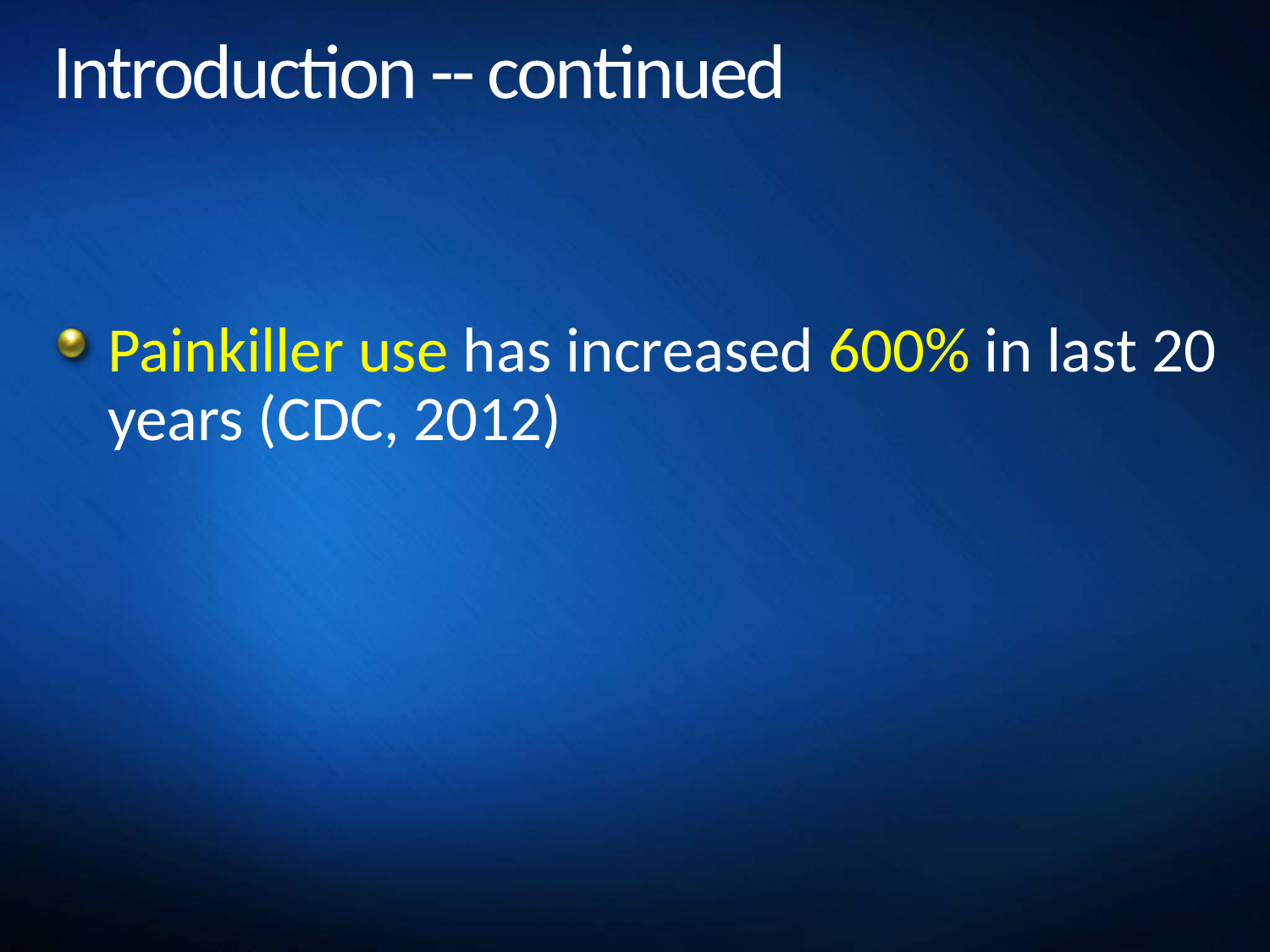

# Introduction -- continued
Painkiller use has increased 600% in last 20 years (CDC, 2012)